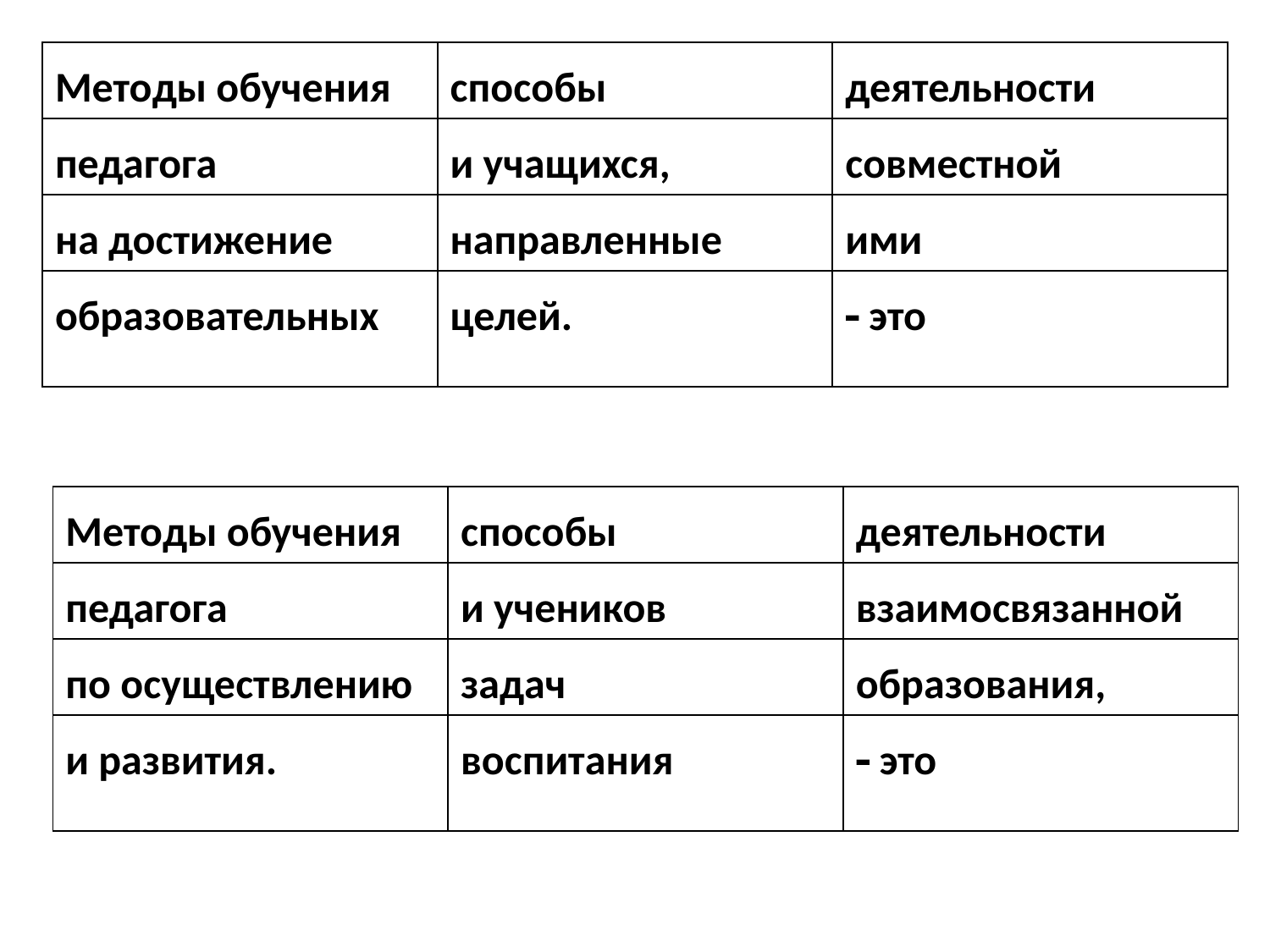

| Методы обучения | способы | деятельности |
| --- | --- | --- |
| педагога | и учащихся, | совместной |
| на достижение | направленные | ими |
| образовательных | целей. | − это |
| Методы обучения | способы | деятельности |
| --- | --- | --- |
| педагога | и учеников | взаимосвязанной |
| по осуществлению | задач | образования, |
| и развития. | воспитания | − это |